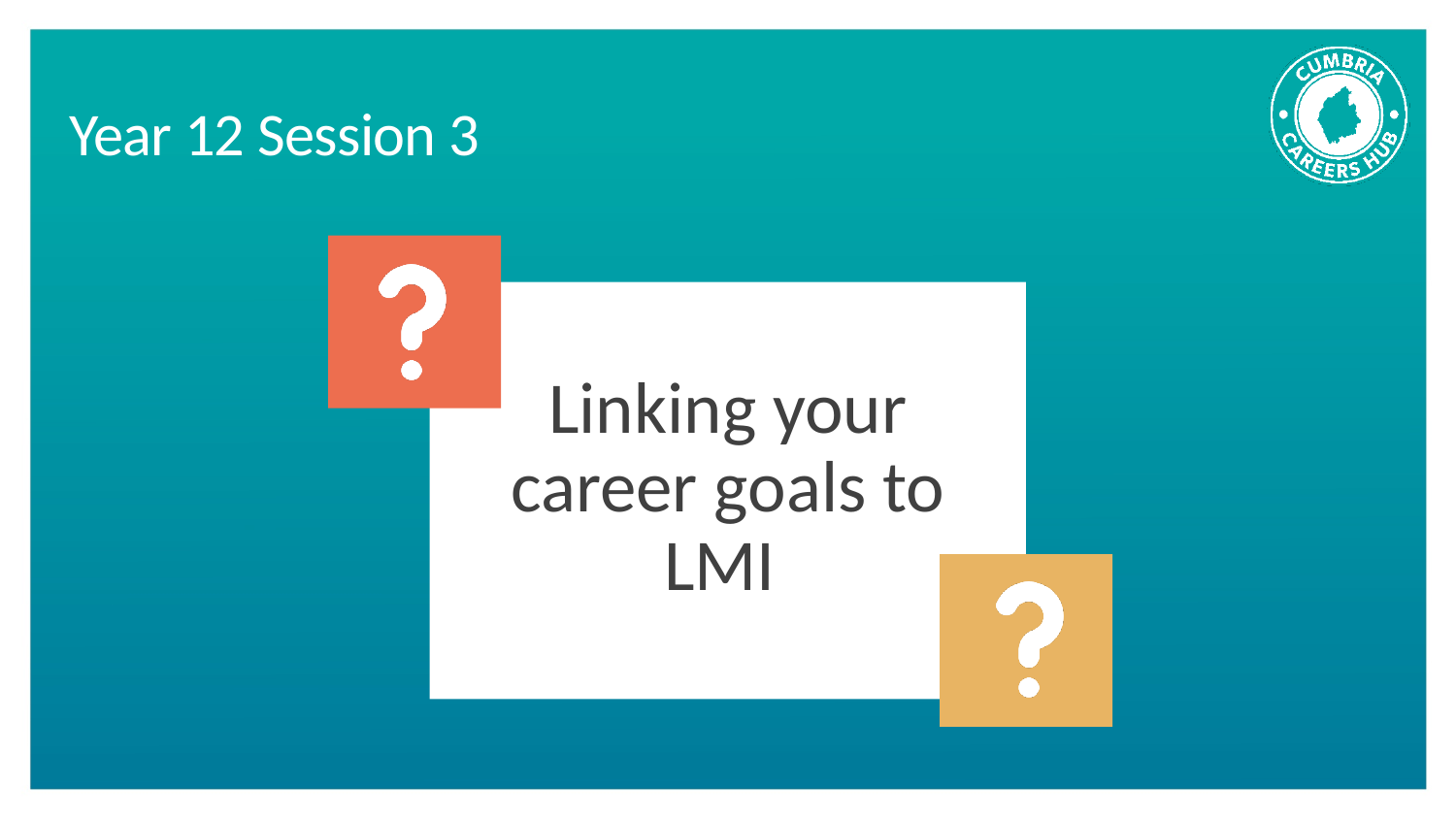

# Year 12 Session 3
Linking your career goals to LMI